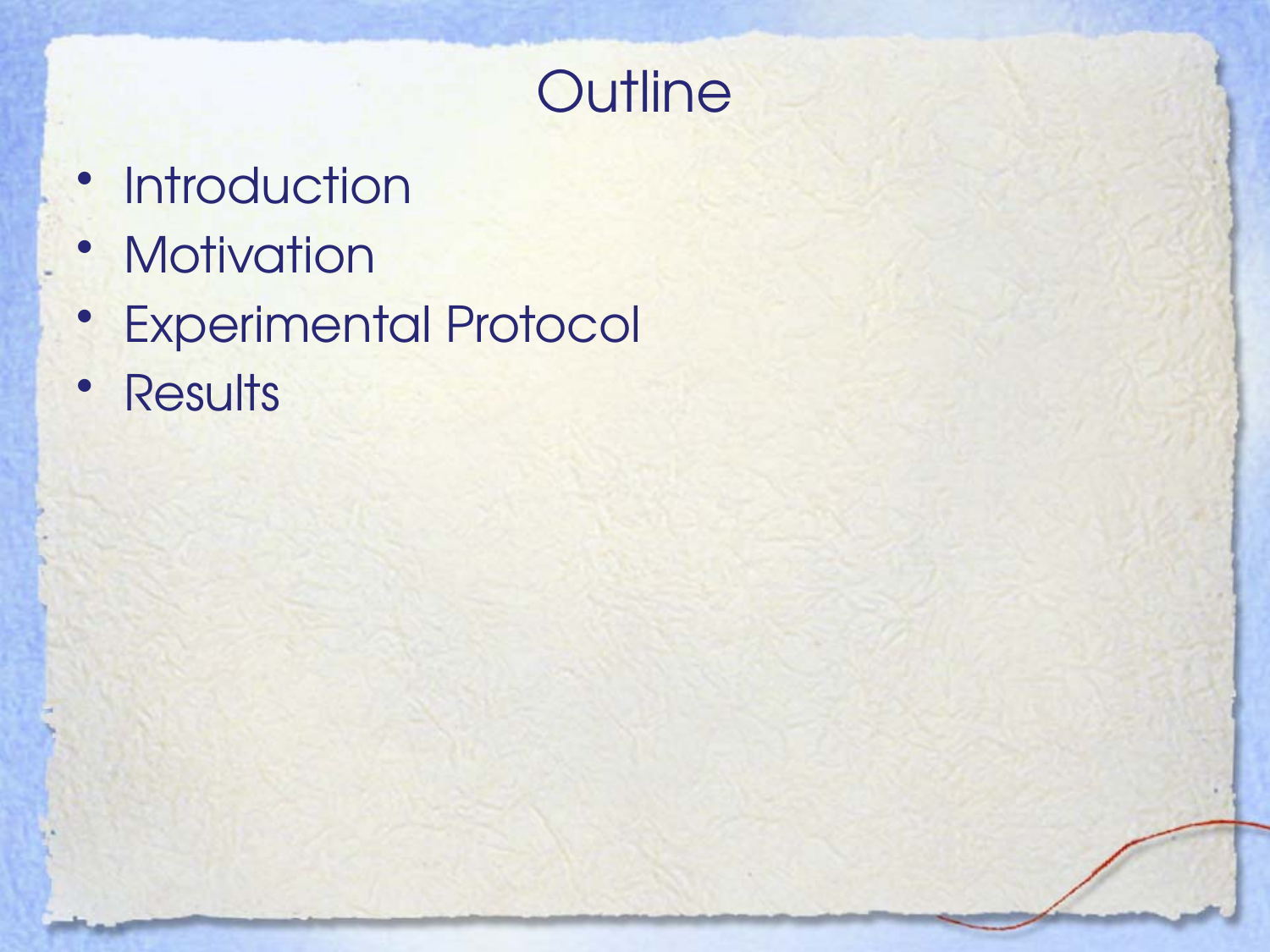

# Outline
Introduction
Motivation
Experimental Protocol
Results